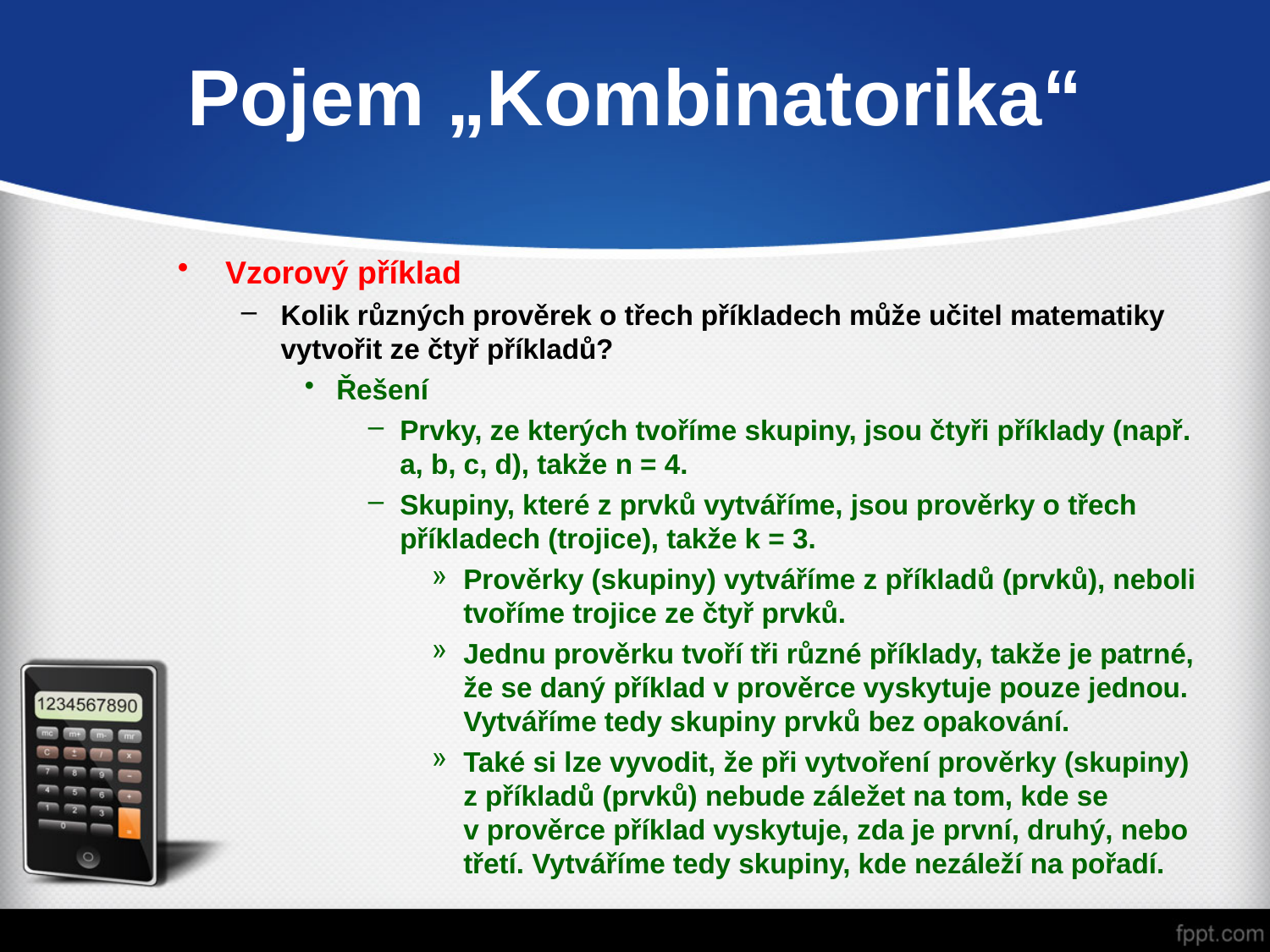

# Pojem „Kombinatorika“
Vzorový příklad
Kolik různých prověrek o třech příkladech může učitel matematiky vytvořit ze čtyř příkladů?
Řešení
Prvky, ze kterých tvoříme skupiny, jsou čtyři příklady (např. a, b, c, d), takže n = 4.
Skupiny, které z prvků vytváříme, jsou prověrky o třech příkladech (trojice), takže k = 3.
Prověrky (skupiny) vytváříme z příkladů (prvků), neboli tvoříme trojice ze čtyř prvků.
Jednu prověrku tvoří tři různé příklady, takže je patrné, že se daný příklad v prověrce vyskytuje pouze jednou. Vytváříme tedy skupiny prvků bez opakování.
Také si lze vyvodit, že při vytvoření prověrky (skupiny) z příkladů (prvků) nebude záležet na tom, kde se v prověrce příklad vyskytuje, zda je první, druhý, nebo třetí. Vytváříme tedy skupiny, kde nezáleží na pořadí.